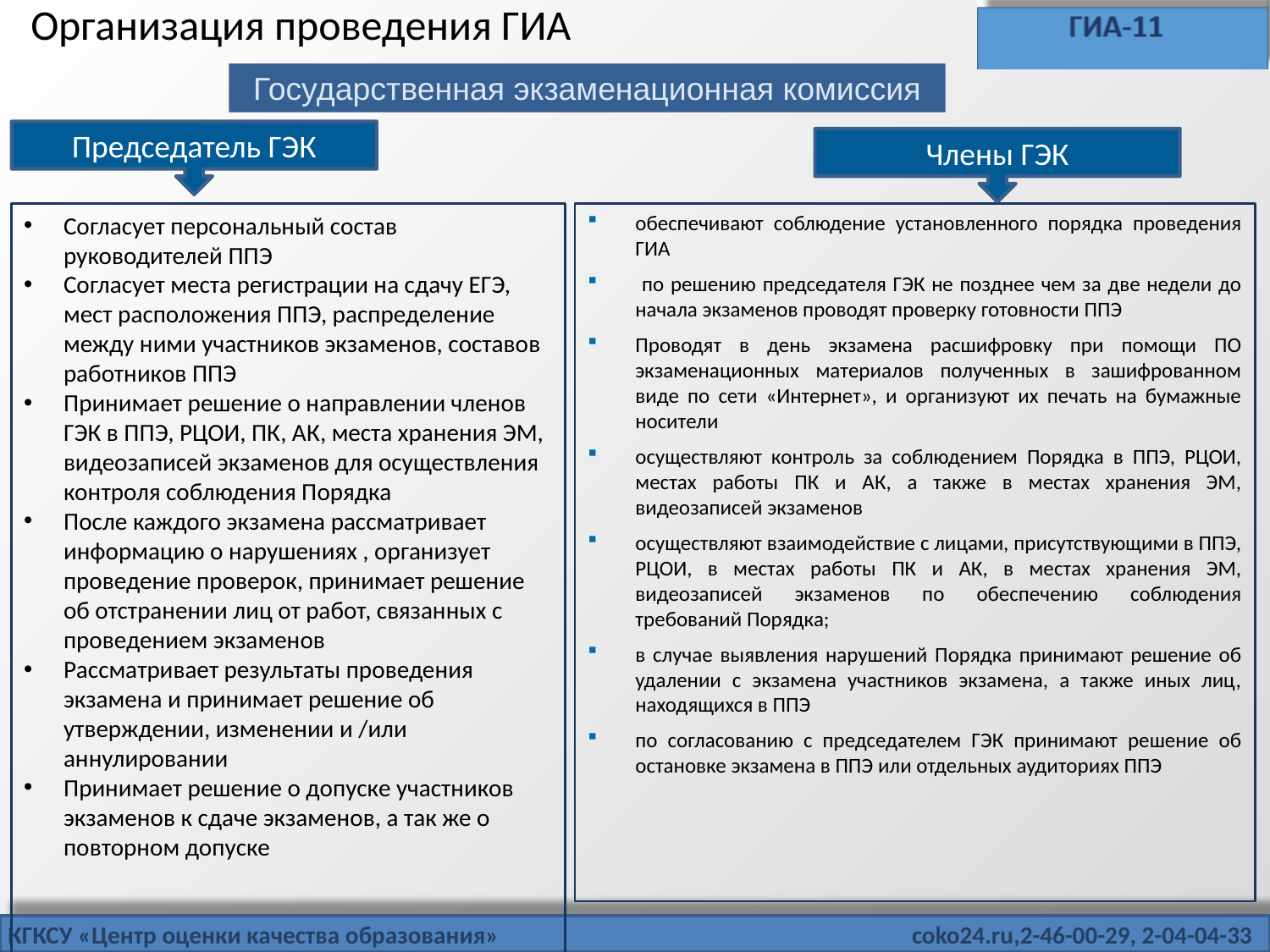

Организация проведения ГИА
# Государственная экзаменационная комиссия
Председатель ГЭК
Члены ГЭК
Согласует персональный состав руководителей ППЭ
Согласует места регистрации на сдачу ЕГЭ, мест расположения ППЭ, распределение между ними участников экзаменов, составов работников ППЭ
Принимает решение о направлении членов ГЭК в ППЭ, РЦОИ, ПК, АК, места хранения ЭМ, видеозаписей экзаменов для осуществления контроля соблюдения Порядка
После каждого экзамена рассматривает информацию о нарушениях , организует проведение проверок, принимает решение об отстранении лиц от работ, связанных с проведением экзаменов
Рассматривает результаты проведения экзамена и принимает решение об утверждении, изменении и /или аннулировании
Принимает решение о допуске участников экзаменов к сдаче экзаменов, а так же о повторном допуске

обеспечивают соблюдение установленного порядка проведения ГИА
 по решению председателя ГЭК не позднее чем за две недели до начала экзаменов проводят проверку готовности ППЭ
Проводят в день экзамена расшифровку при помощи ПО экзаменационных материалов полученных в зашифрованном виде по сети «Интернет», и организуют их печать на бумажные носители
осуществляют контроль за соблюдением Порядка в ППЭ, РЦОИ, местах работы ПК и АК, а также в местах хранения ЭМ, видеозаписей экзаменов
осуществляют взаимодействие с лицами, присутствующими в ППЭ, РЦОИ, в местах работы ПК и АК, в местах хранения ЭМ, видеозаписей экзаменов по обеспечению соблюдения требований Порядка;
в случае выявления нарушений Порядка принимают решение об удалении с экзамена участников экзамена, а также иных лиц, находящихся в ППЭ
по согласованию с председателем ГЭК принимают решение об остановке экзамена в ППЭ или отдельных аудиториях ППЭ